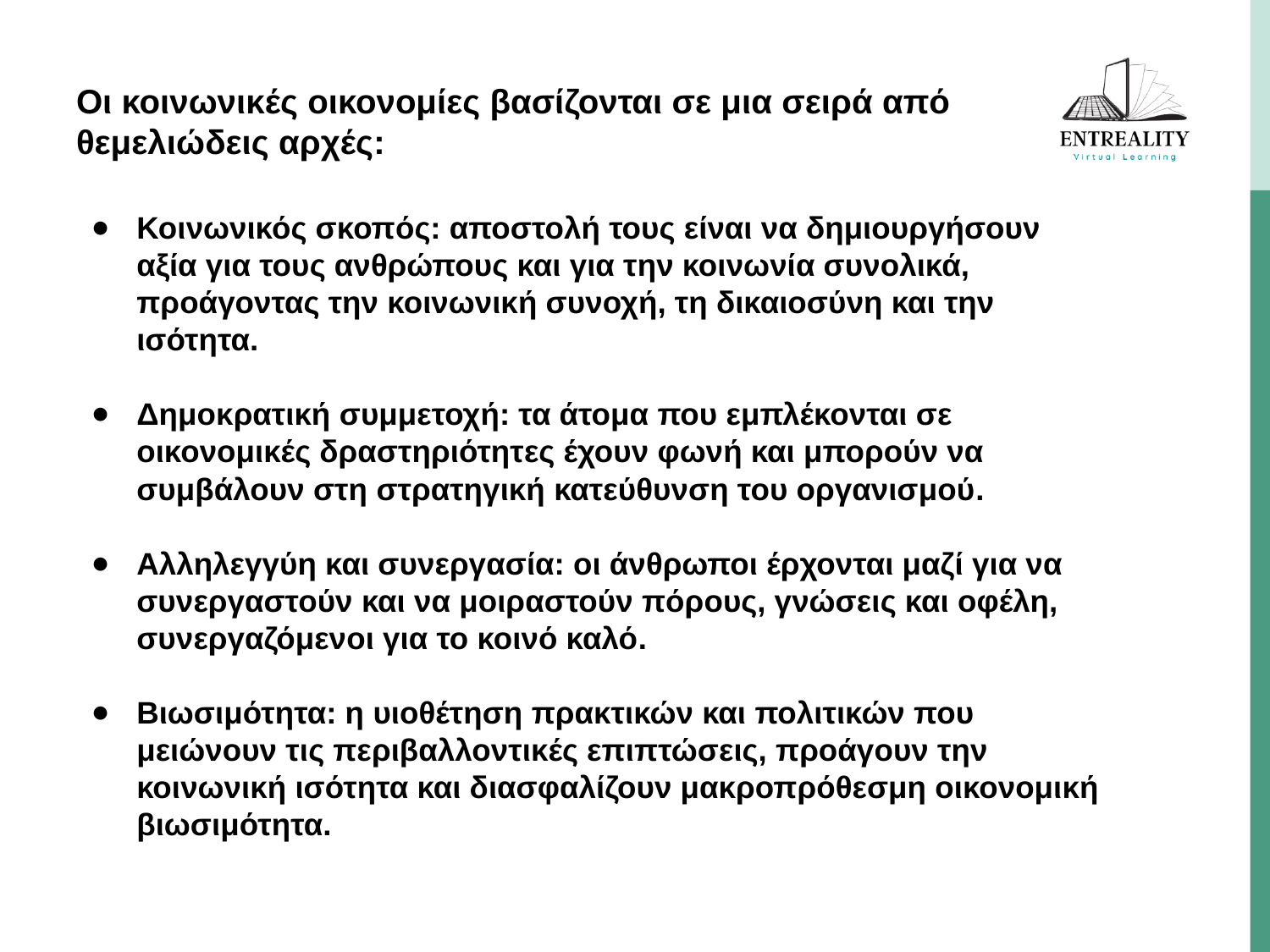

Οι κοινωνικές οικονομίες βασίζονται σε μια σειρά από θεμελιώδεις αρχές:
Κοινωνικός σκοπός: αποστολή τους είναι να δημιουργήσουν αξία για τους ανθρώπους και για την κοινωνία συνολικά, προάγοντας την κοινωνική συνοχή, τη δικαιοσύνη και την ισότητα.
Δημοκρατική συμμετοχή: τα άτομα που εμπλέκονται σε οικονομικές δραστηριότητες έχουν φωνή και μπορούν να συμβάλουν στη στρατηγική κατεύθυνση του οργανισμού.
Αλληλεγγύη και συνεργασία: οι άνθρωποι έρχονται μαζί για να συνεργαστούν και να μοιραστούν πόρους, γνώσεις και οφέλη, συνεργαζόμενοι για το κοινό καλό.
Βιωσιμότητα: η υιοθέτηση πρακτικών και πολιτικών που μειώνουν τις περιβαλλοντικές επιπτώσεις, προάγουν την κοινωνική ισότητα και διασφαλίζουν μακροπρόθεσμη οικονομική βιωσιμότητα.